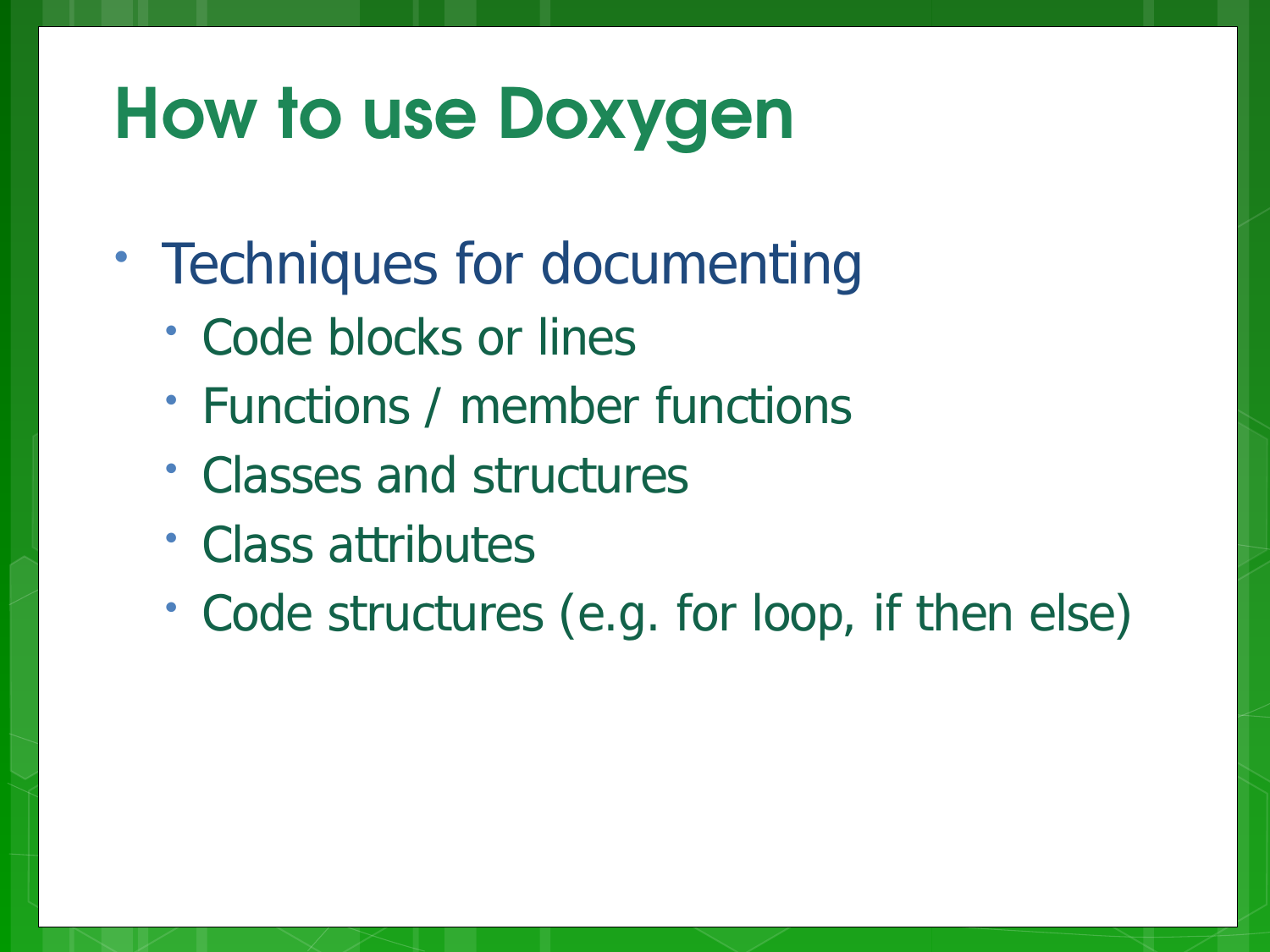

# How to use Doxygen
Techniques for documenting
Code blocks or lines
Functions / member functions
Classes and structures
Class attributes
Code structures (e.g. for loop, if then else)